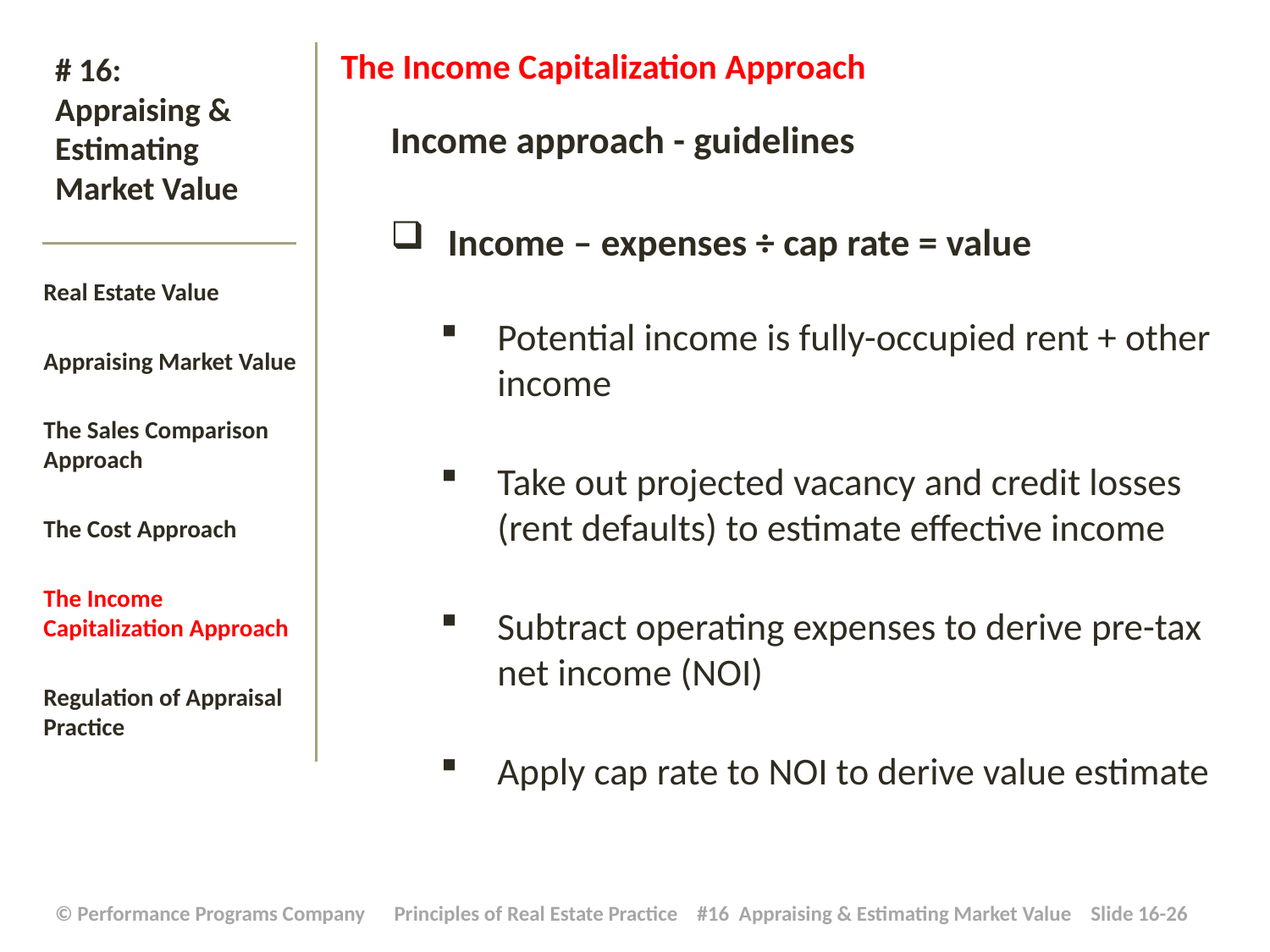

The Income Capitalization Approach

Income approach - guidelines

Income – expenses ÷ cap rate = value
Potential income is fully-occupied rent + other income
Take out projected vacancy and credit losses (rent defaults) to estimate effective income
Subtract operating expenses to derive pre-tax net income (NOI)
Apply cap rate to NOI to derive value estimate
# # 16: Appraising & Estimating Market Value

Real Estate Value

Appraising Market Value

The Sales Comparison Approach

The Cost Approach

The Income Capitalization Approach

Regulation of Appraisal Practice

| © Performance Programs Company Principles of Real Estate Practice #16 Appraising & Estimating Market Value Slide 16-26 |
| --- |